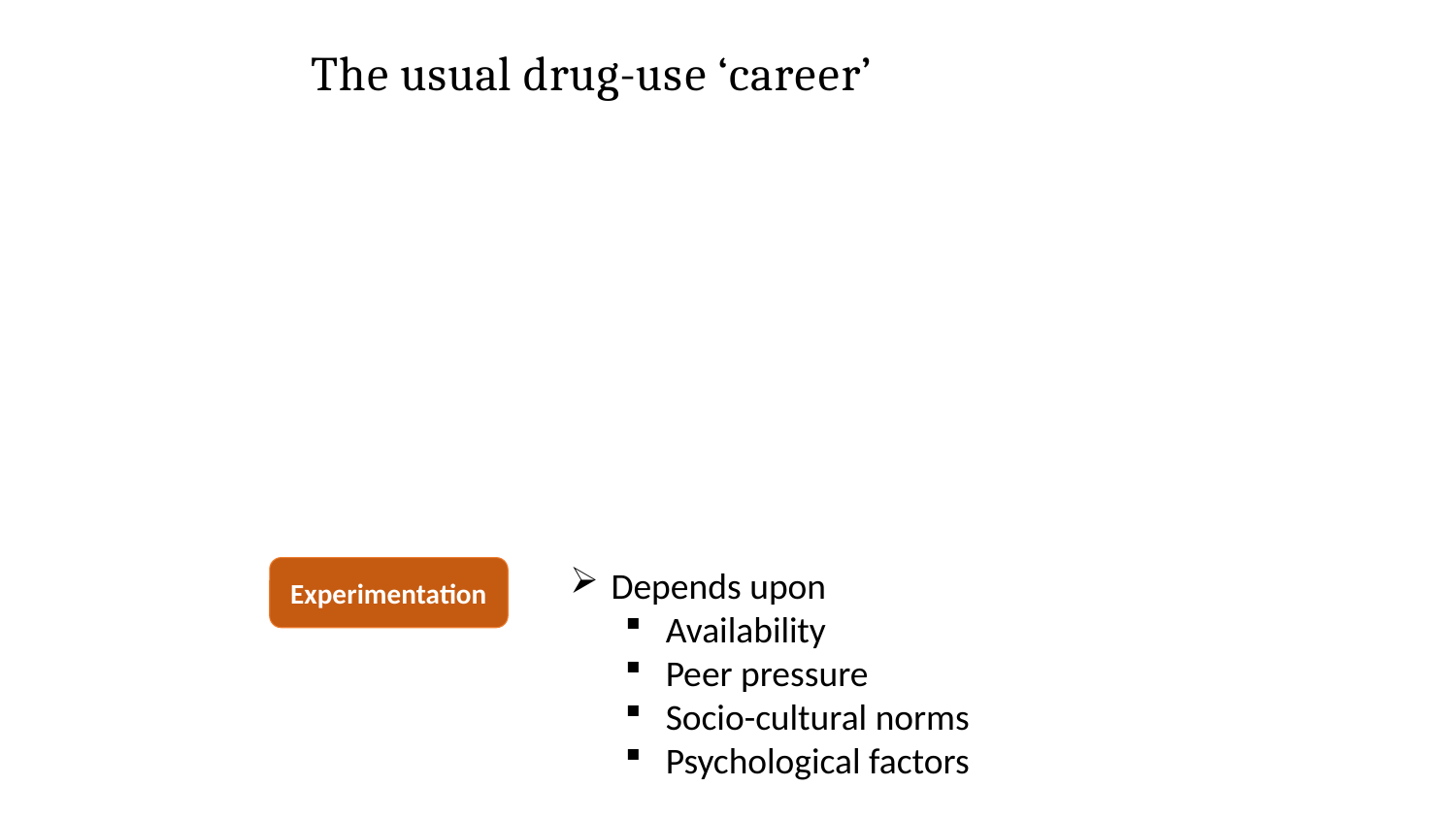

The usual drug-use ‘career’
Experimentation
Depends upon
Availability
Peer pressure
Socio-cultural norms
Psychological factors